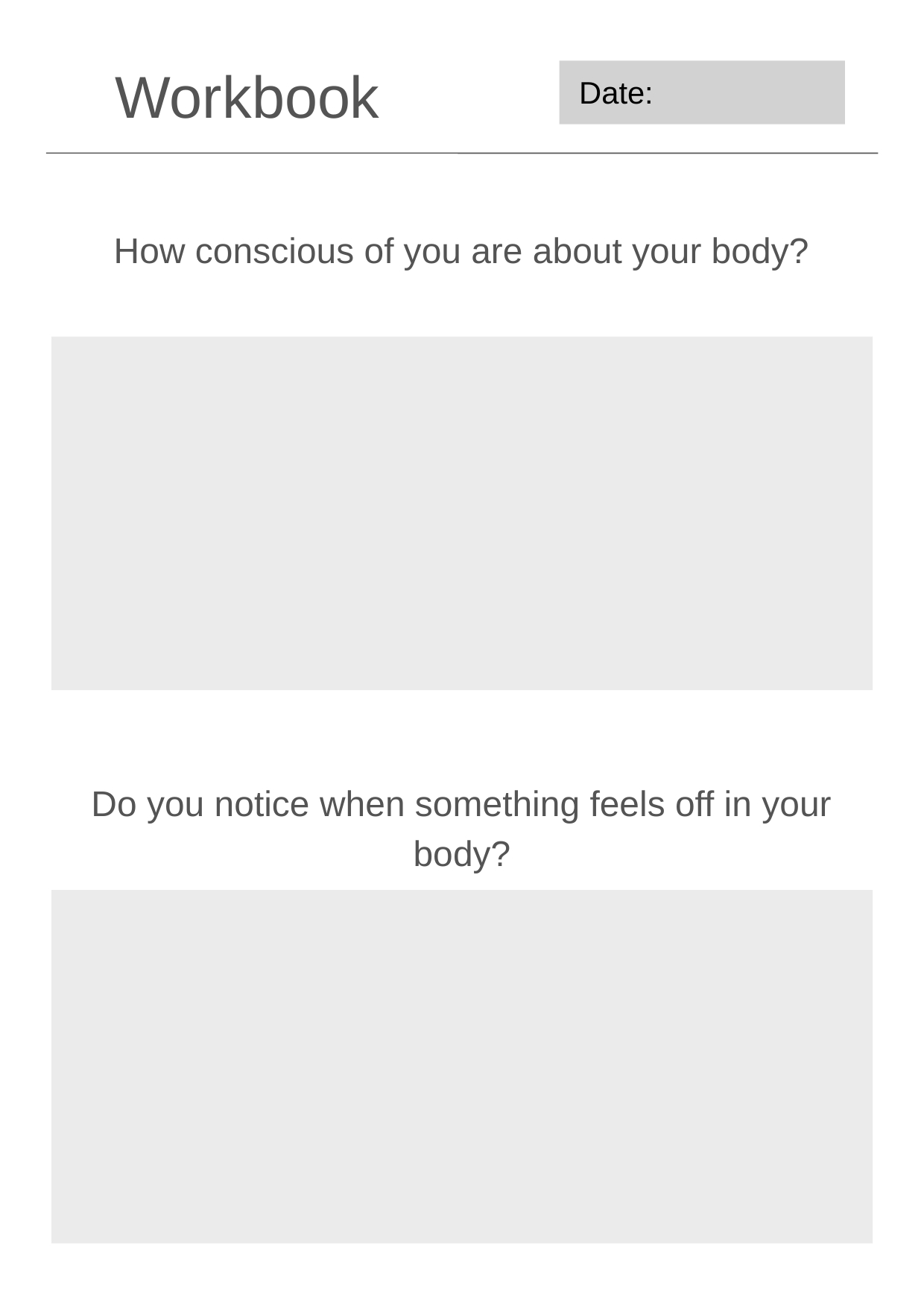

Workbook

Date:

How conscious of you are about your body?

Do you notice when something feels off in your body?